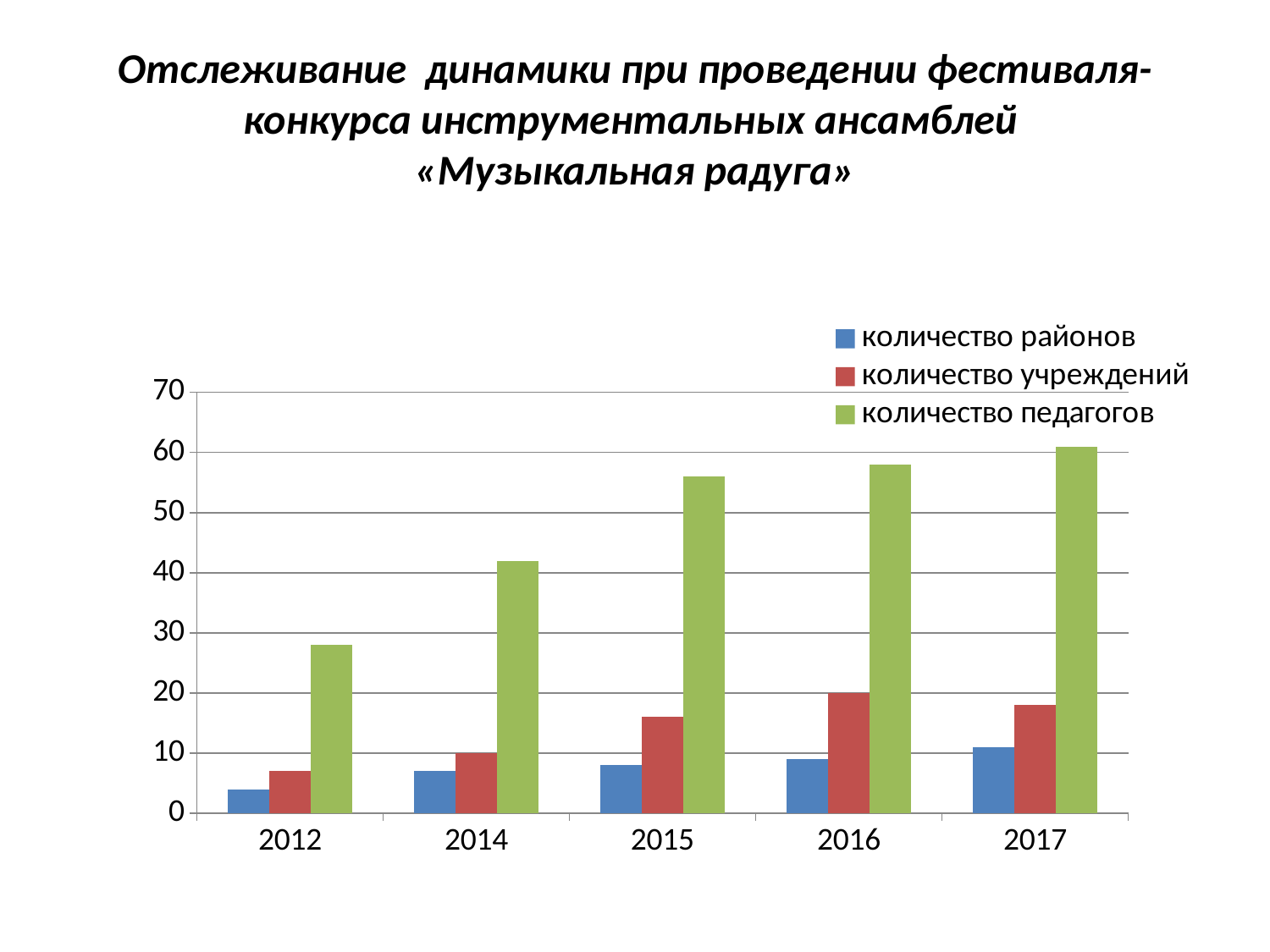

# Отслеживание  динамики при проведении фестиваля- конкурса инструментальных ансамблей «Музыкальная радуга»

[unsupported chart]